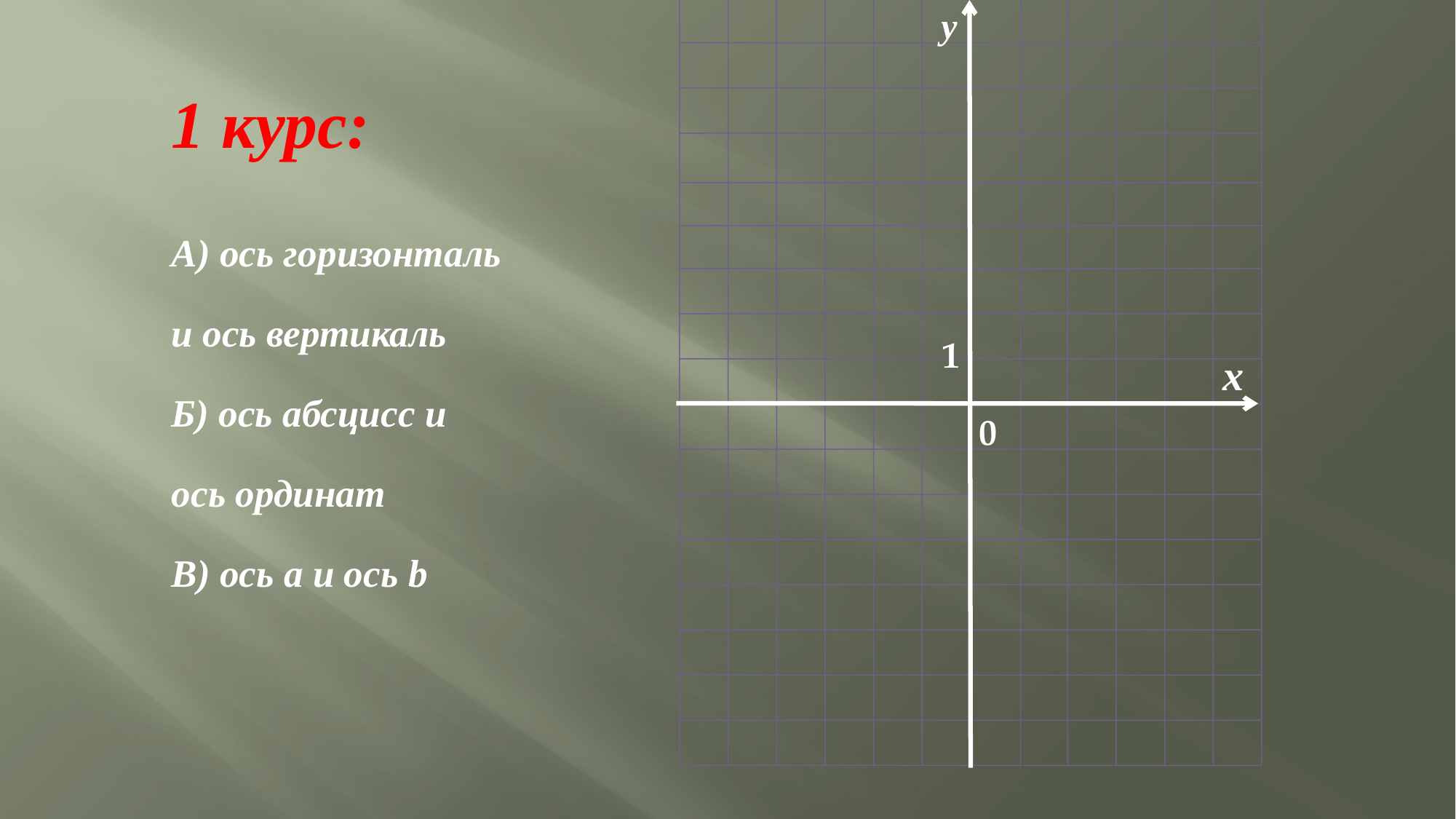

y

1 курс:

А) ось горизонталь и ось вертикаль
Б) ось абсцисс и ось ординат
В) ось a и ось b

1
х

0